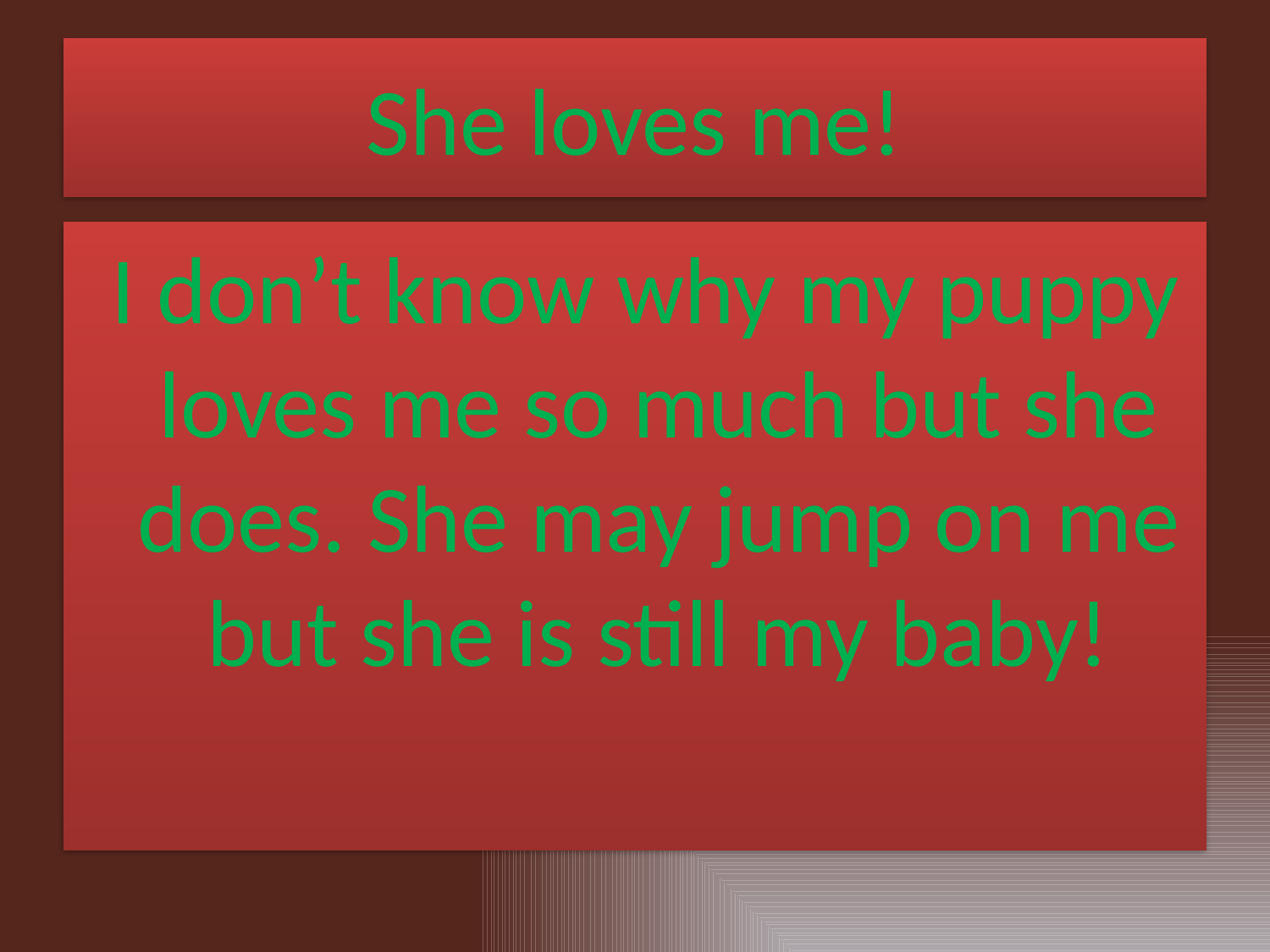

# She loves me!
 I don’t know why my puppy loves me so much but she does. She may jump on me but she is still my baby!